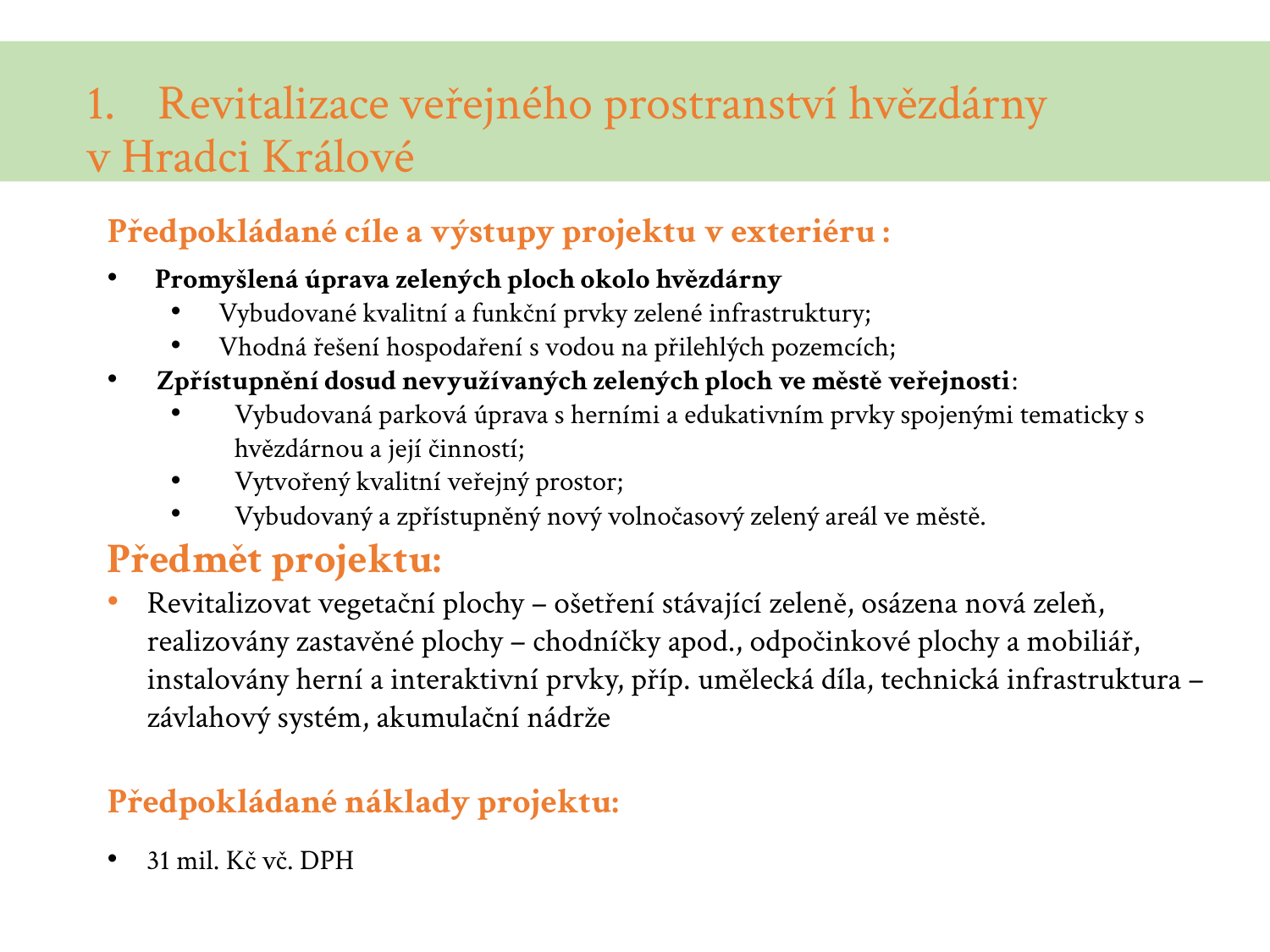

Revitalizace veřejného prostranství hvězdárny
v Hradci Králové

Předpokládané cíle a výstupy projektu v exteriéru :
Promyšlená úprava zelených ploch okolo hvězdárny
Vybudované kvalitní a funkční prvky zelené infrastruktury;
Vhodná řešení hospodaření s vodou na přilehlých pozemcích;
Zpřístupnění dosud nevyužívaných zelených ploch ve městě veřejnosti:
Vybudovaná parková úprava s herními a edukativním prvky spojenými tematicky s hvězdárnou a její činností;
Vytvořený kvalitní veřejný prostor;
Vybudovaný a zpřístupněný nový volnočasový zelený areál ve městě.
Předmět projektu:
Revitalizovat vegetační plochy – ošetření stávající zeleně, osázena nová zeleň, realizovány zastavěné plochy – chodníčky apod., odpočinkové plochy a mobiliář, instalovány herní a interaktivní prvky, příp. umělecká díla, technická infrastruktura – závlahový systém, akumulační nádrže

Předpokládané náklady projektu:
31 mil. Kč vč. DPH